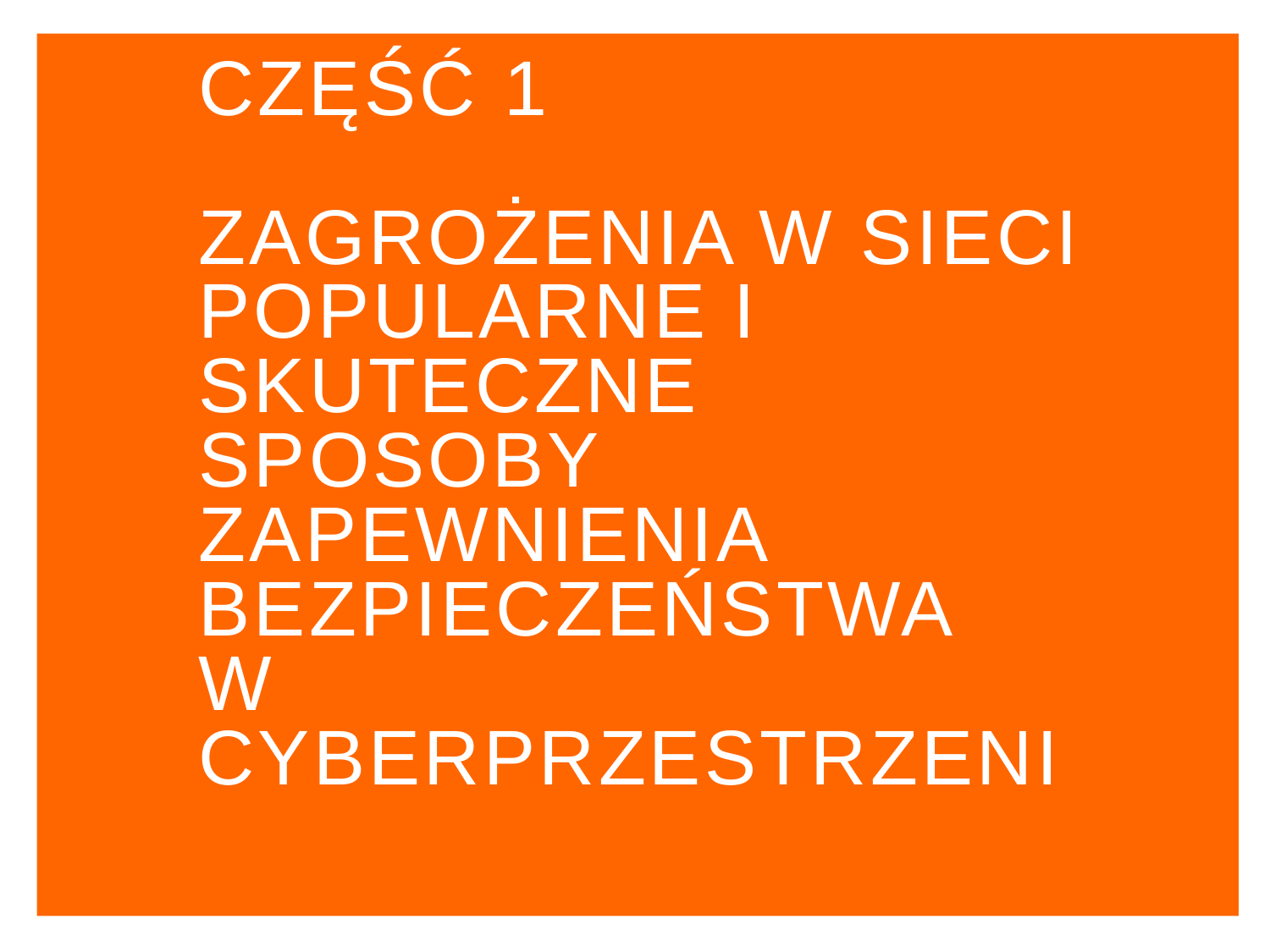

# Część 1 ZAGROŻENIA W SIECI POPULARNE I SKUTECZNE SPOSOBY ZAPEWNIENIA BEZPIECZEŃSTWA W CYBERPRZESTRZENI